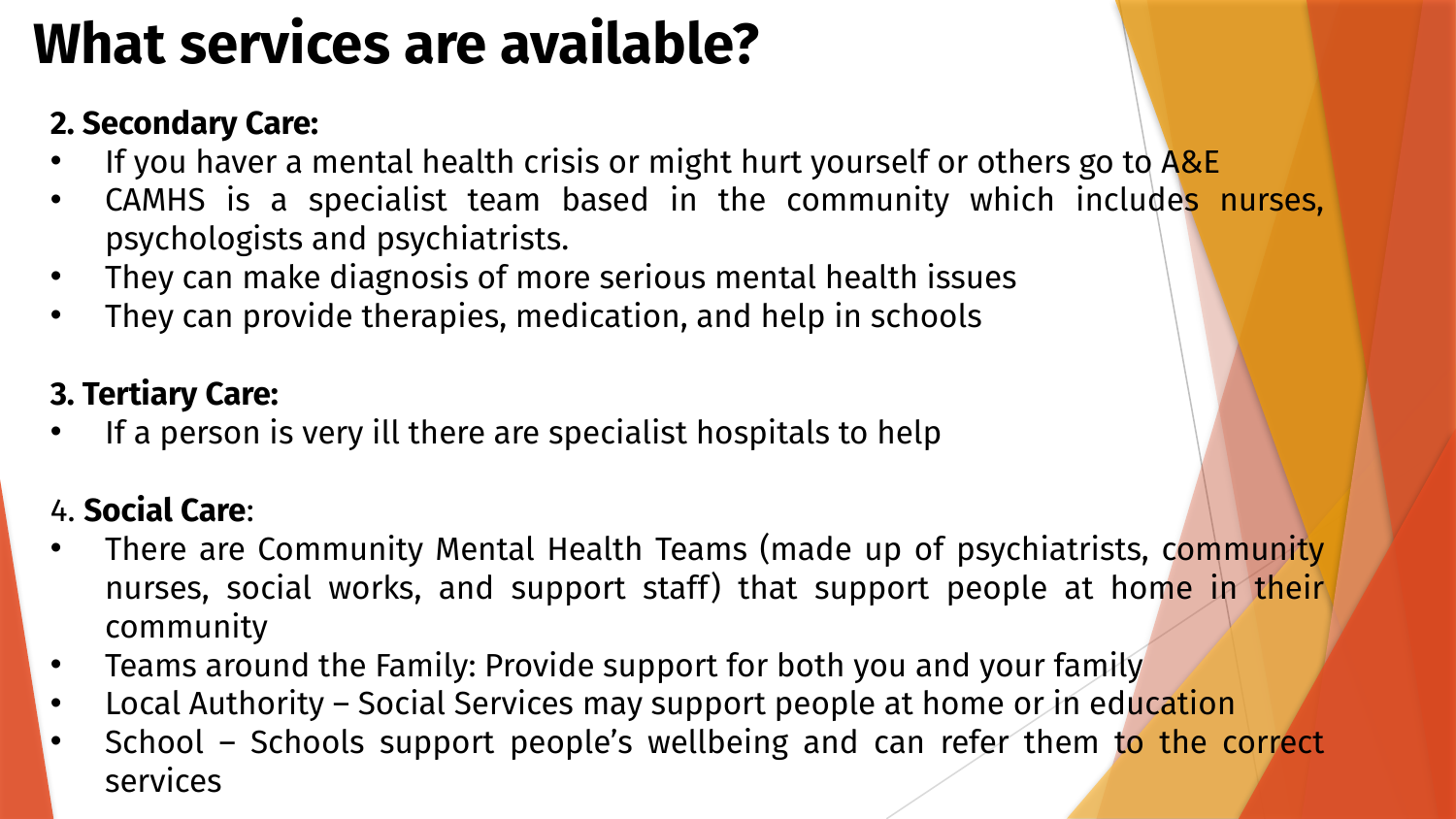

What services are available?
2. Secondary Care:
If you haver a mental health crisis or might hurt yourself or others go to A&E
CAMHS is a specialist team based in the community which includes nurses, psychologists and psychiatrists.
They can make diagnosis of more serious mental health issues
They can provide therapies, medication, and help in schools

3. Tertiary Care:
If a person is very ill there are specialist hospitals to help

4. Social Care:
There are Community Mental Health Teams (made up of psychiatrists, community nurses, social works, and support staff) that support people at home in their community
Teams around the Family: Provide support for both you and your family
Local Authority – Social Services may support people at home or in education
School – Schools support people’s wellbeing and can refer them to the correct services